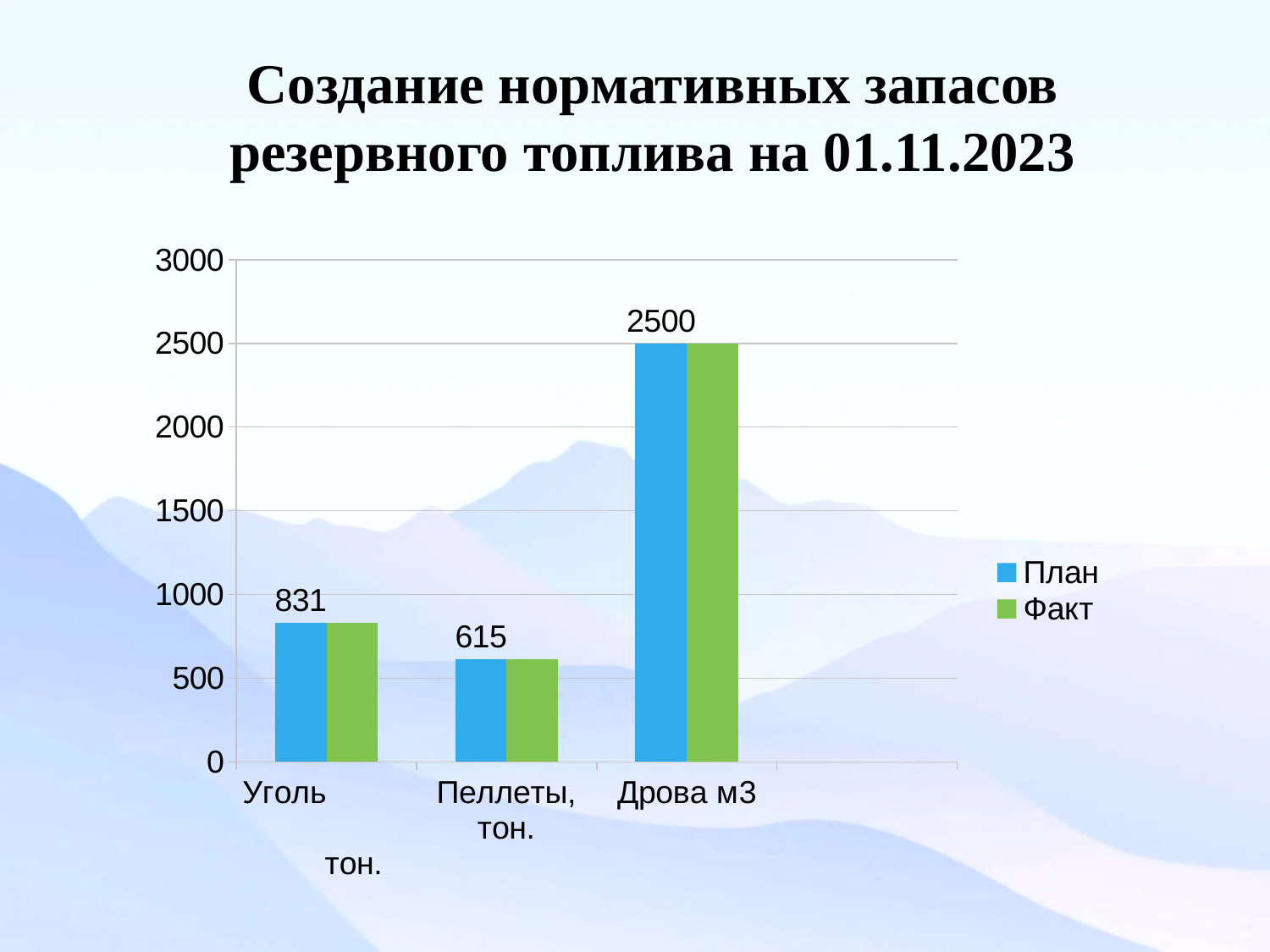

# Создание нормативных запасов резервного топлива на 01.11.2023

[unsupported chart]